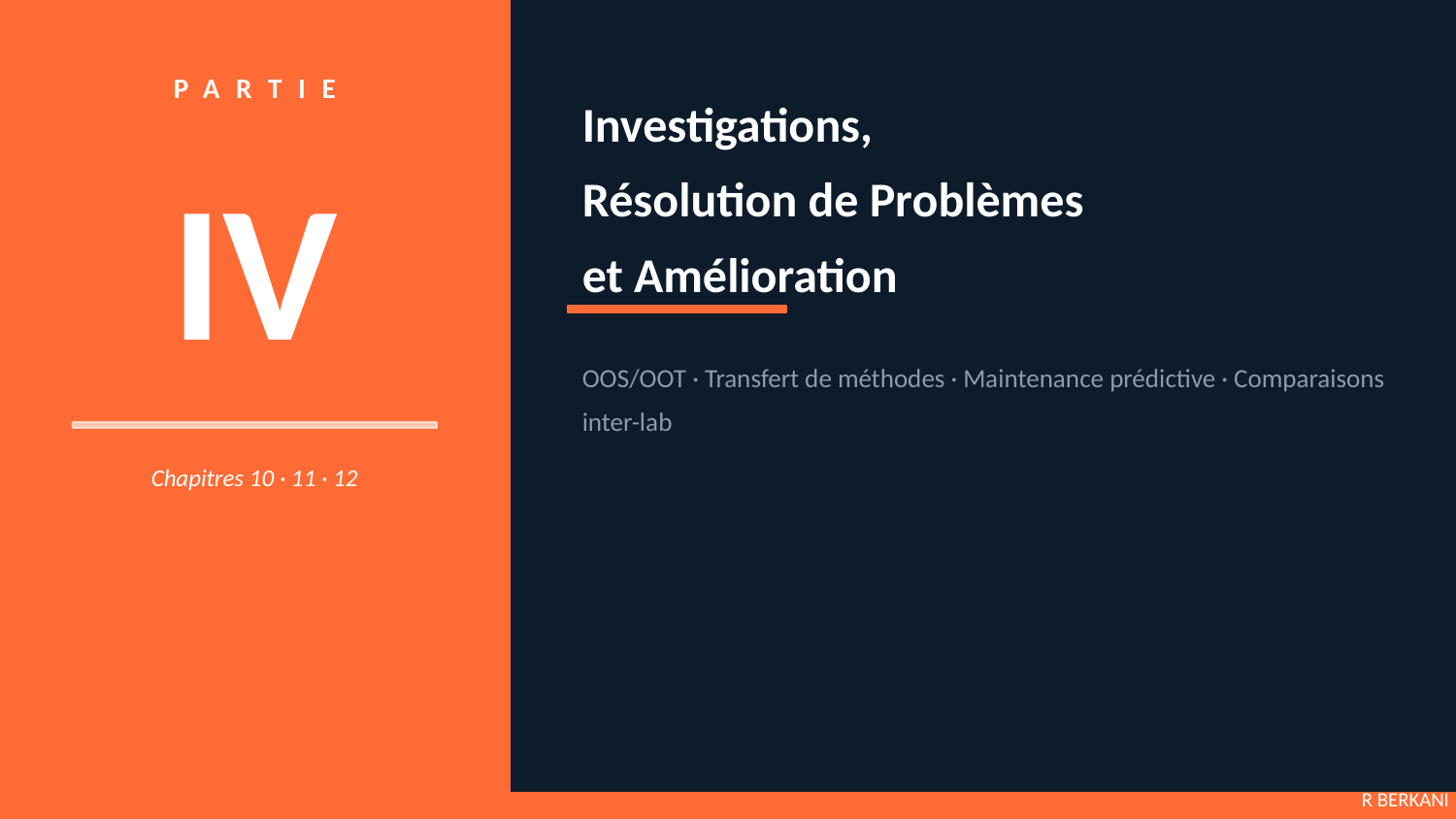

PARTIE
Investigations,
Résolution de Problèmes
et Amélioration
IV

OOS/OOT · Transfert de méthodes · Maintenance prédictive · Comparaisons inter-lab

Chapitres 10 · 11 · 12
R BERKANI